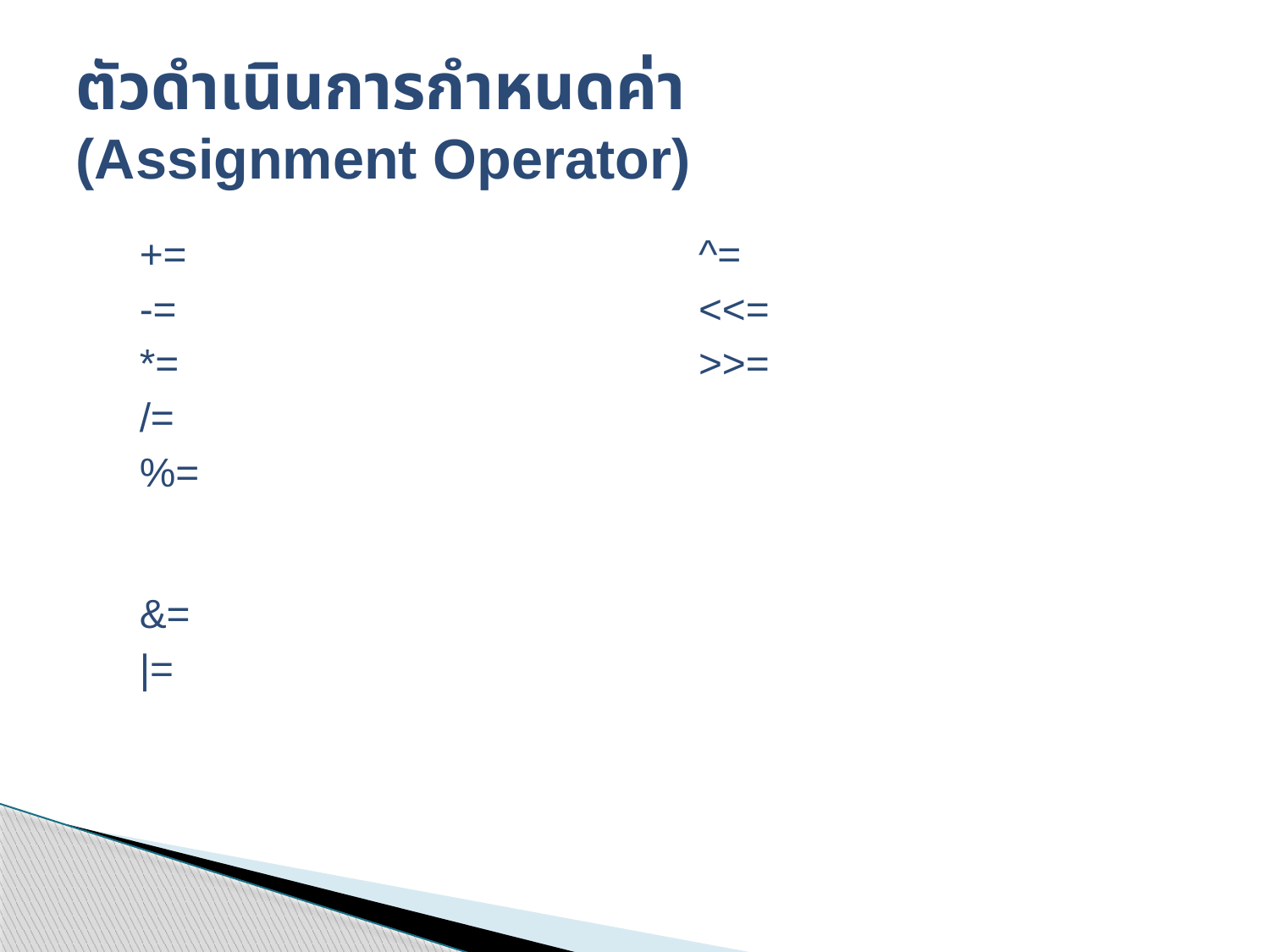

# ตัวดำเนินการกำหนดค่า (Assignment Operator)
+=
-=
*=
/=
%=

&=
|=
^=
<<=
>>=